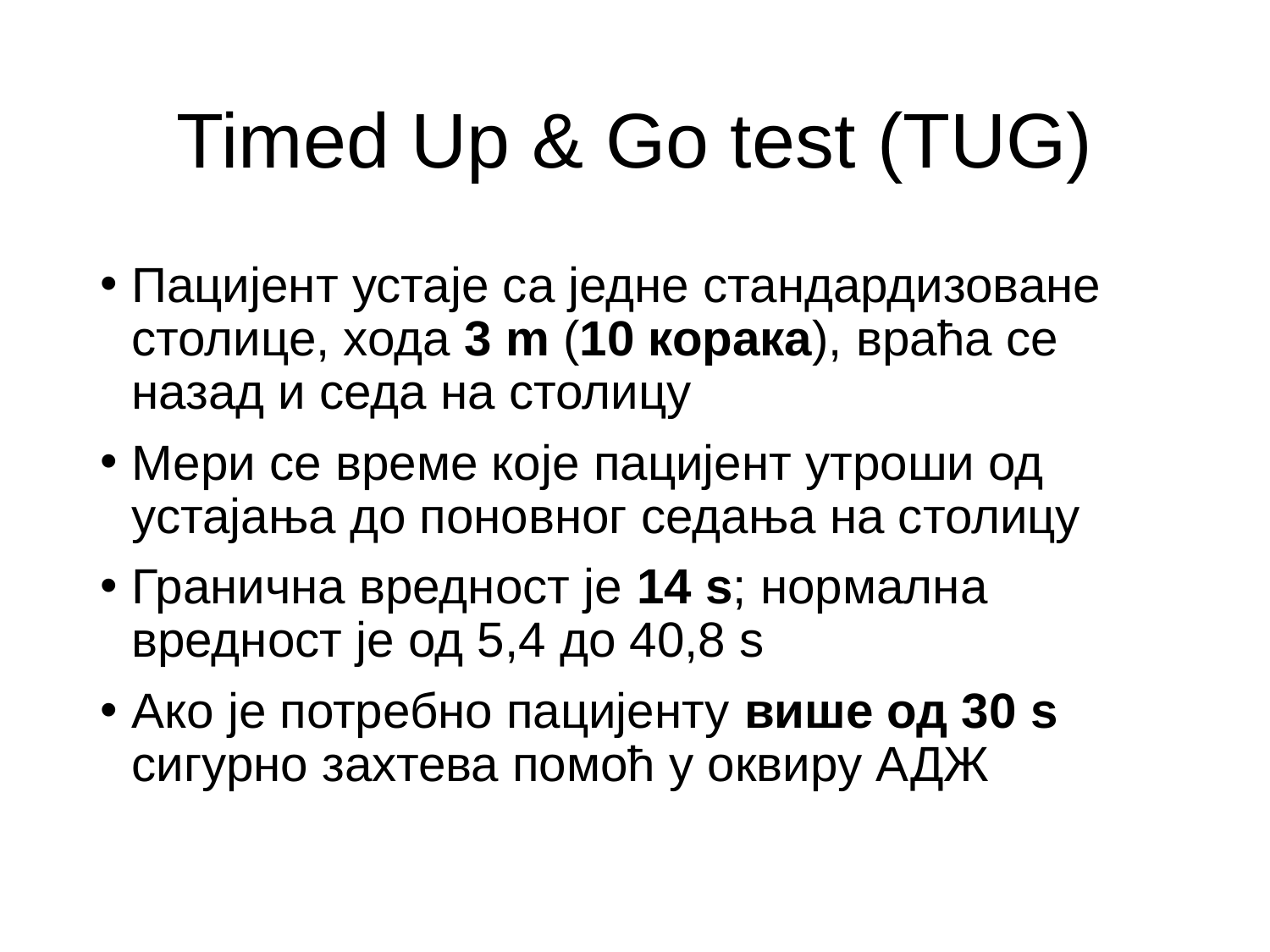

# Timed Up & Go test (TUG)
Пацијент устаје са једне стандардизоване столице, хода 3 m (10 корака), враћа се назад и седа на столицу
Мери се време које пацијент утроши од устајања до поновног седања на столицу
Гранична вредност је 14 s; нормална вредност је од 5,4 до 40,8 s
Ако је потребно пацијенту више од 30 s сигурно захтева помоћ у оквиру АДЖ